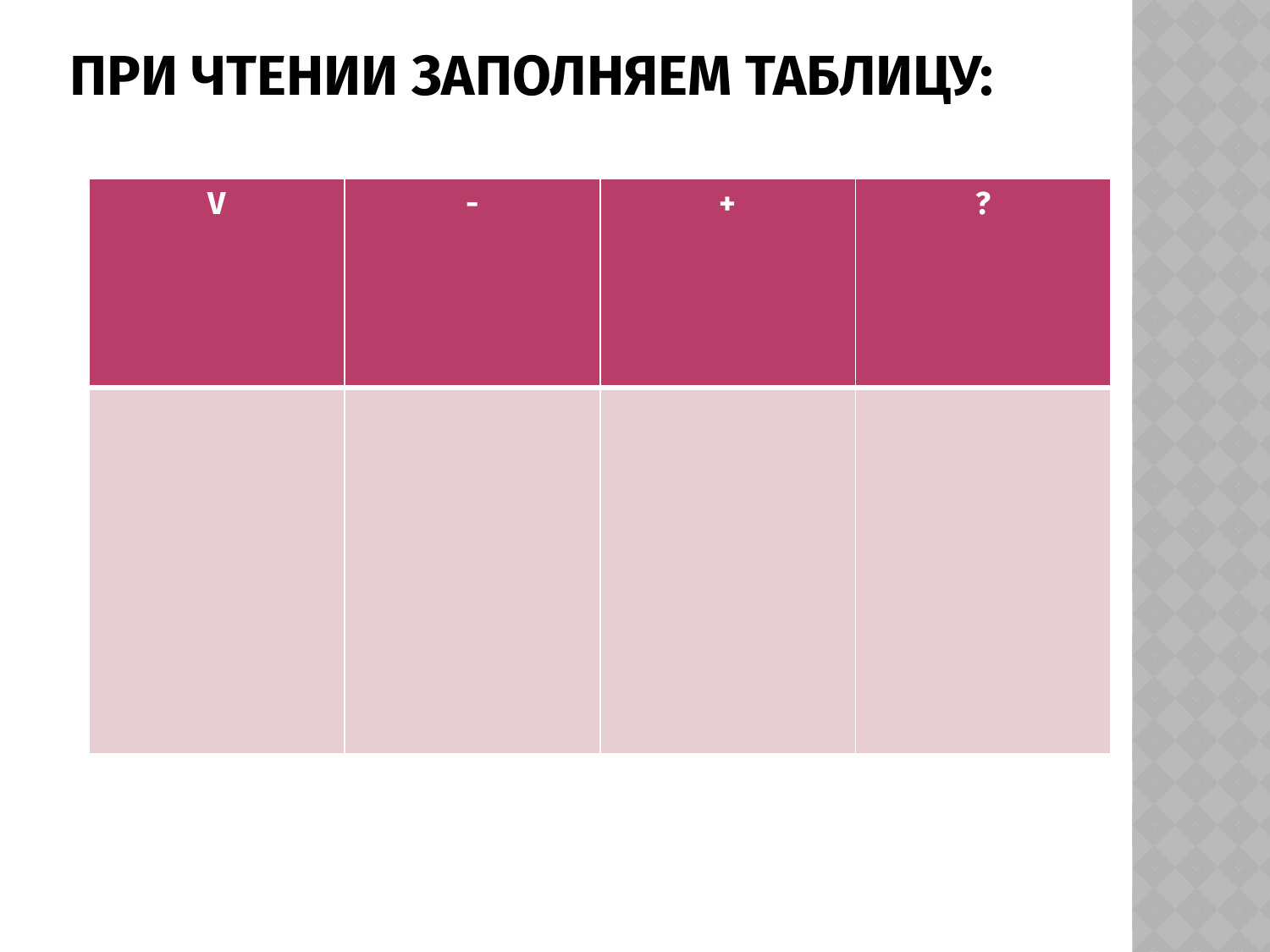

# При чтении заполняем таблицу:
| V | - | + | ? |
| --- | --- | --- | --- |
|  |  |  |  |